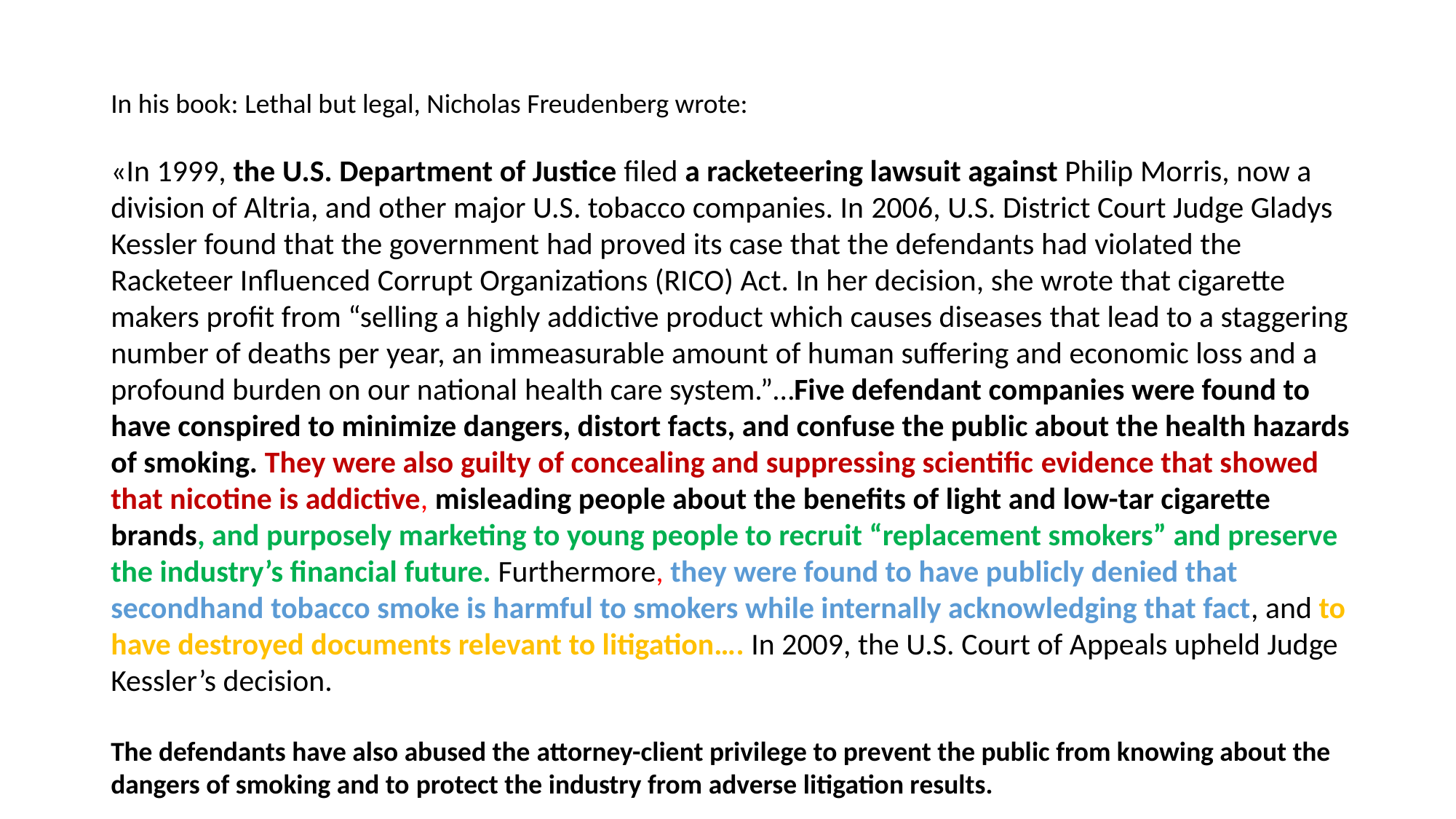

In his book: Lethal but legal, Nicholas Freudenberg wrote:

«In 1999, the U.S. Department of Justice filed a racketeering lawsuit against Philip Morris, now a division of Altria, and other major U.S. tobacco companies. In 2006, U.S. District Court Judge Gladys Kessler found that the government had proved its case that the defendants had violated the Racketeer Influenced Corrupt Organizations (RICO) Act. In her decision, she wrote that cigarette makers profit from “selling a highly addictive product which causes diseases that lead to a staggering number of deaths per year, an immeasurable amount of human suffering and economic loss and a profound burden on our national health care system.”…Five defendant companies were found to have conspired to minimize dangers, distort facts, and confuse the public about the health hazards of smoking. They were also guilty of concealing and suppressing scientific evidence that showed that nicotine is addictive, misleading people about the benefits of light and low-tar cigarette brands, and purposely marketing to young people to recruit “replacement smokers” and preserve the industry’s financial future. Furthermore, they were found to have publicly denied that secondhand tobacco smoke is harmful to smokers while internally acknowledging that fact, and to have destroyed documents relevant to litigation…. In 2009, the U.S. Court of Appeals upheld Judge Kessler’s decision.

The defendants have also abused the attorney-client privilege to prevent the public from knowing about the dangers of smoking and to protect the industry from adverse litigation results.